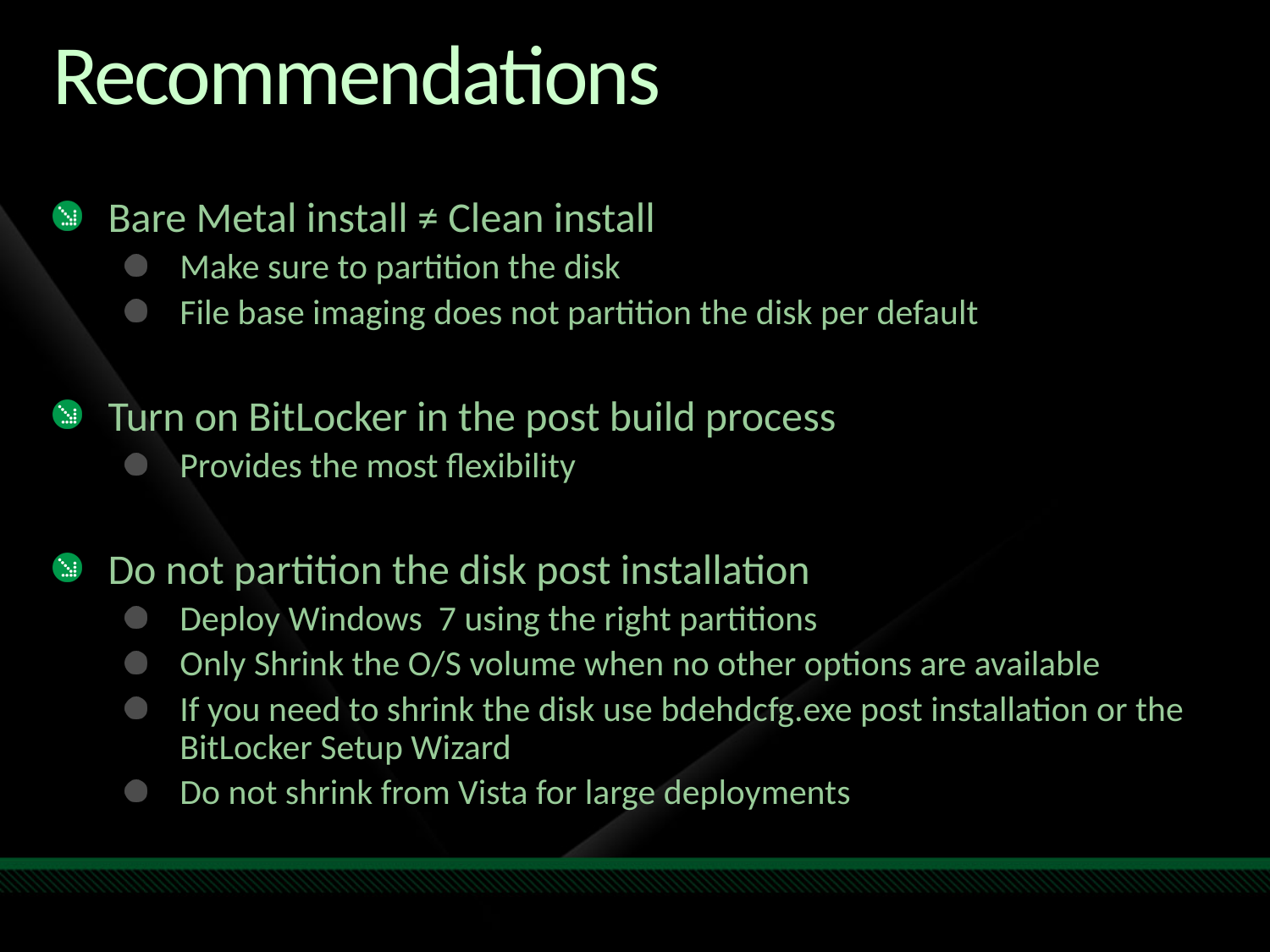

# Recommendations
Bare Metal install ≠ Clean install
Make sure to partition the disk
File base imaging does not partition the disk per default

Turn on BitLocker in the post build process
Provides the most flexibility

Do not partition the disk post installation
Deploy Windows  7 using the right partitions
Only Shrink the O/S volume when no other options are available
If you need to shrink the disk use bdehdcfg.exe post installation or the BitLocker Setup Wizard
Do not shrink from Vista for large deployments